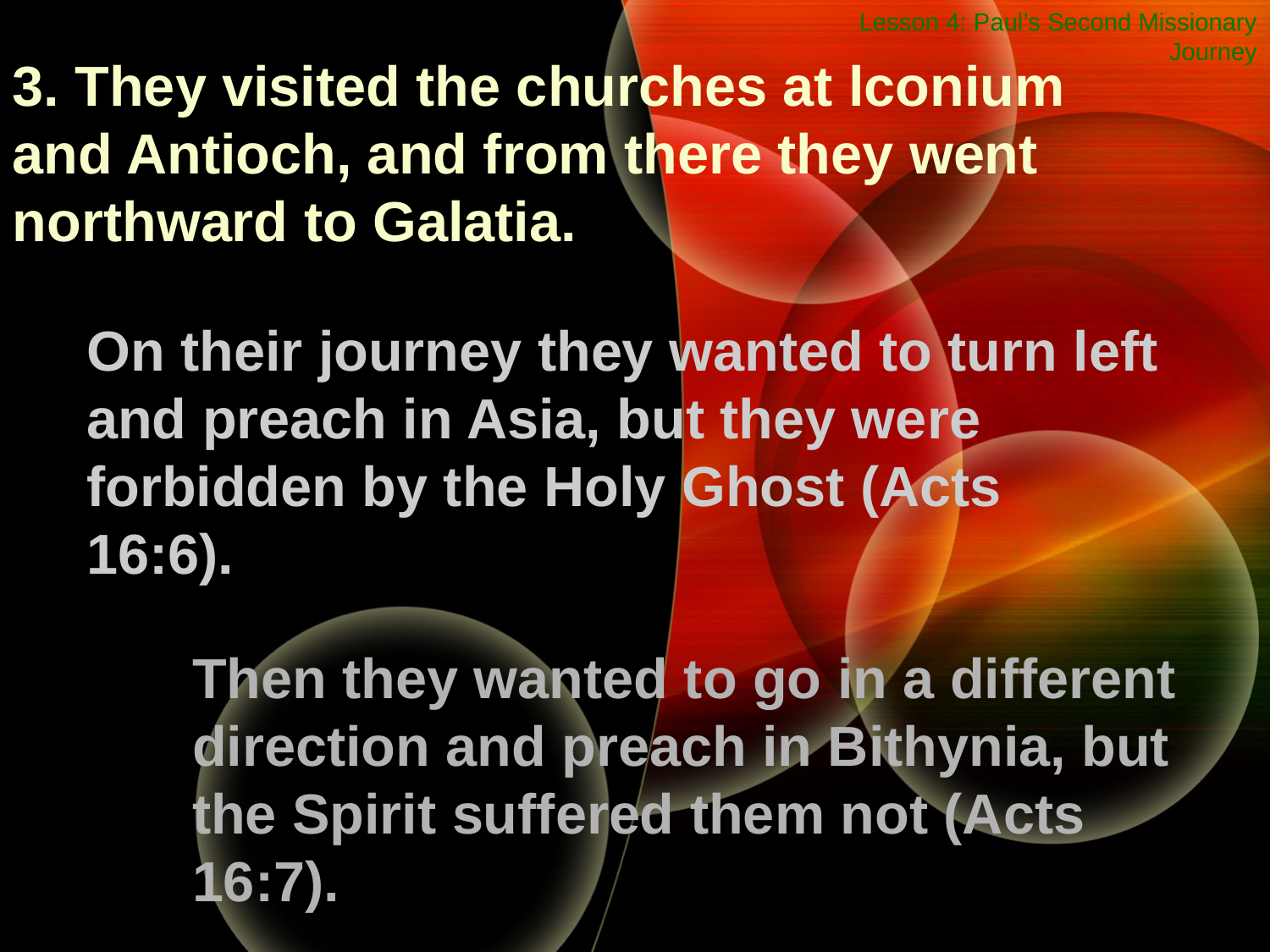

Lesson 4: Paul’s Second Missionary Journey
3. They visited the churches at lconium and Antioch, and from there they went northward to Galatia.
On their journey they wanted to turn left and preach in Asia, but they were forbidden by the Holy Ghost (Acts 16:6).
Then they wanted to go in a different direction and preach in Bithynia, but the Spirit suffered them not (Acts 16:7).